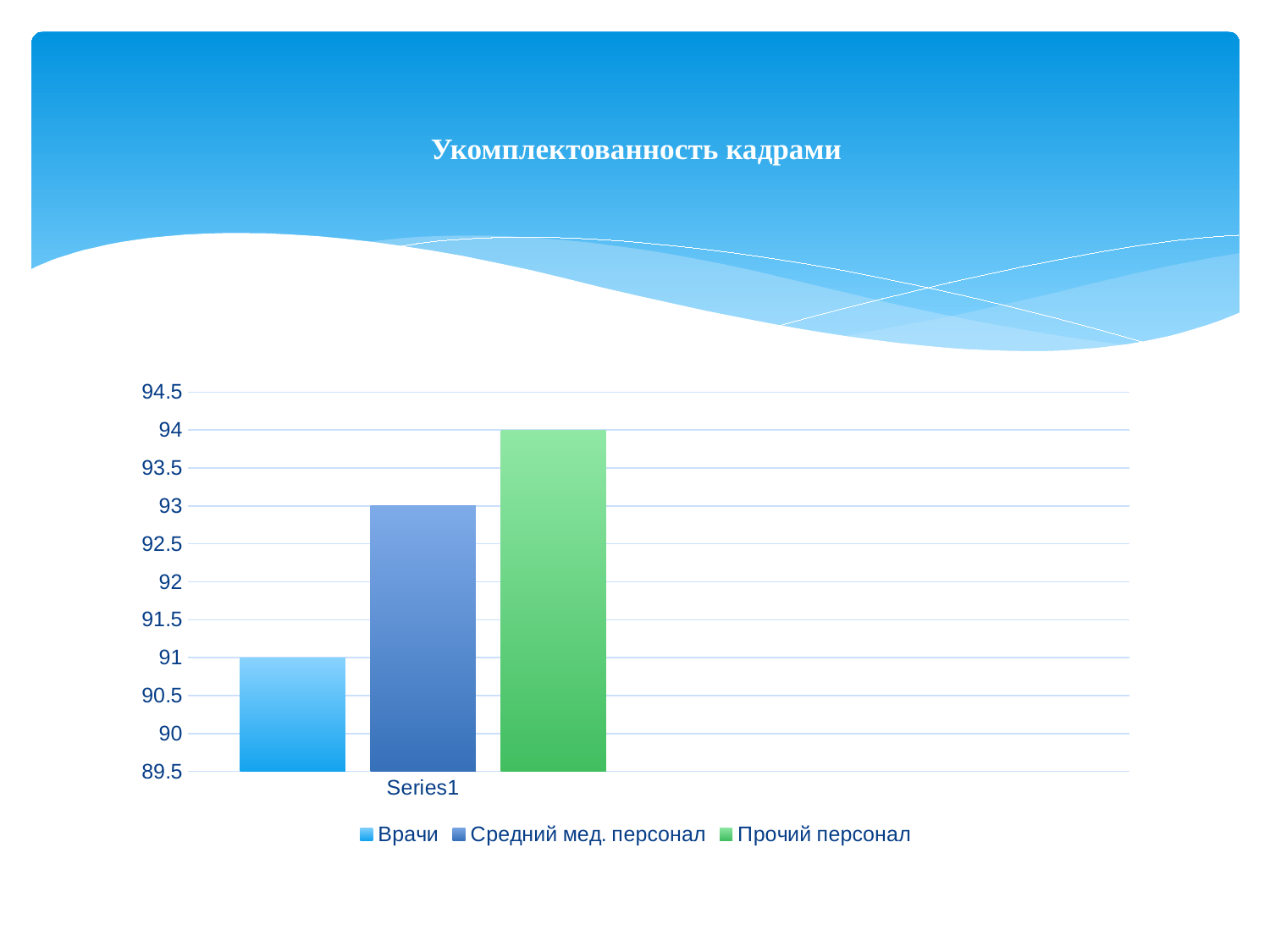

# Укомплектованность кадрами

### Chart

| Category | Врачи | Средний мед. персонал | Прочий персонал |
|---|---|---|---|
|  | 91.0 | 93.0 | 94.0 |
|  | None | None | None |